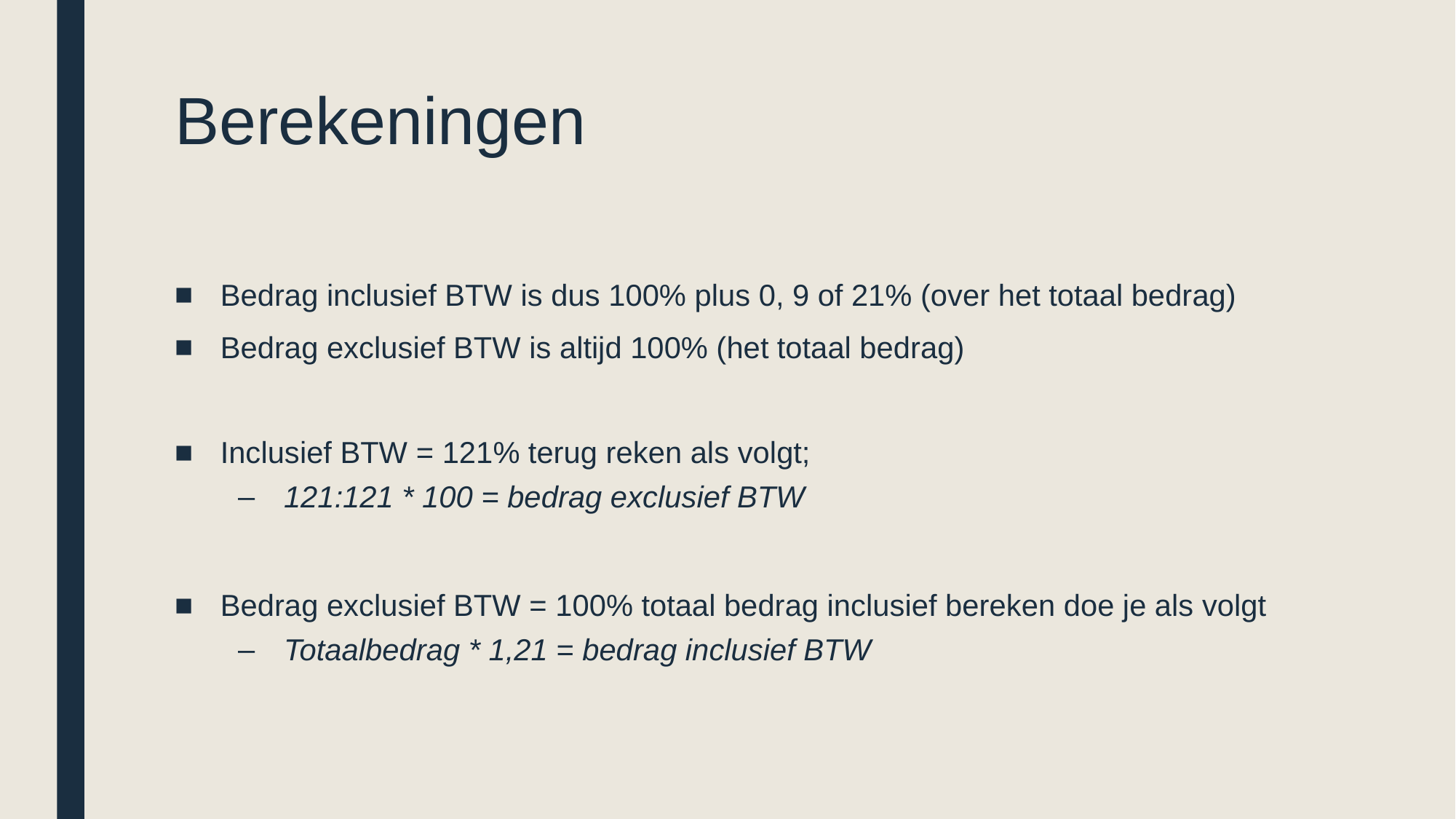

# Berekeningen
Bedrag inclusief BTW is dus 100% plus 0, 9 of 21% (over het totaal bedrag)
Bedrag exclusief BTW is altijd 100% (het totaal bedrag)

Inclusief BTW = 121% terug reken als volgt;
121:121 * 100 = bedrag exclusief BTW

Bedrag exclusief BTW = 100% totaal bedrag inclusief bereken doe je als volgt
Totaalbedrag * 1,21 = bedrag inclusief BTW